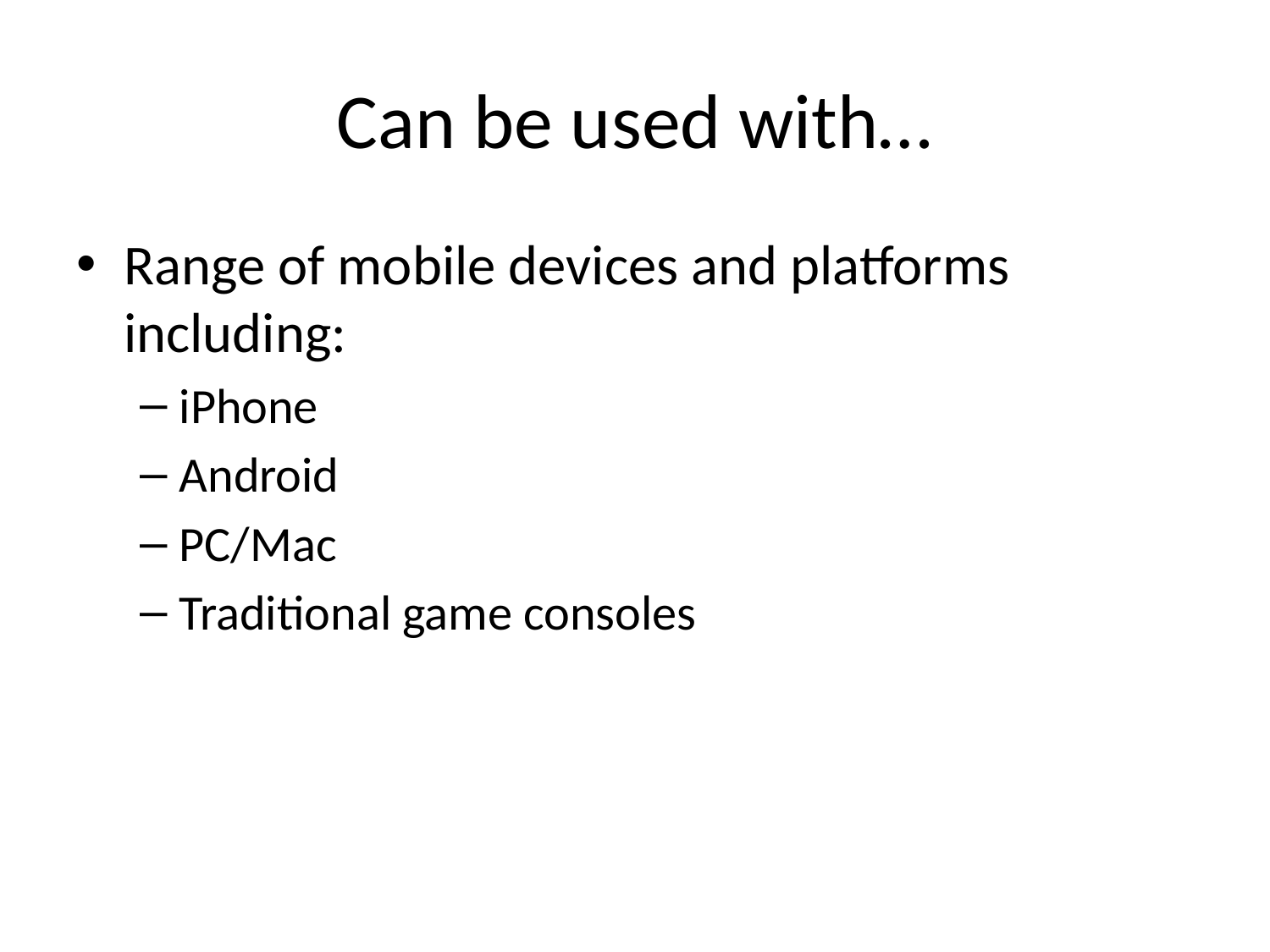

# Can be used with…
Range of mobile devices and platforms including:
iPhone
Android
PC/Mac
Traditional game consoles